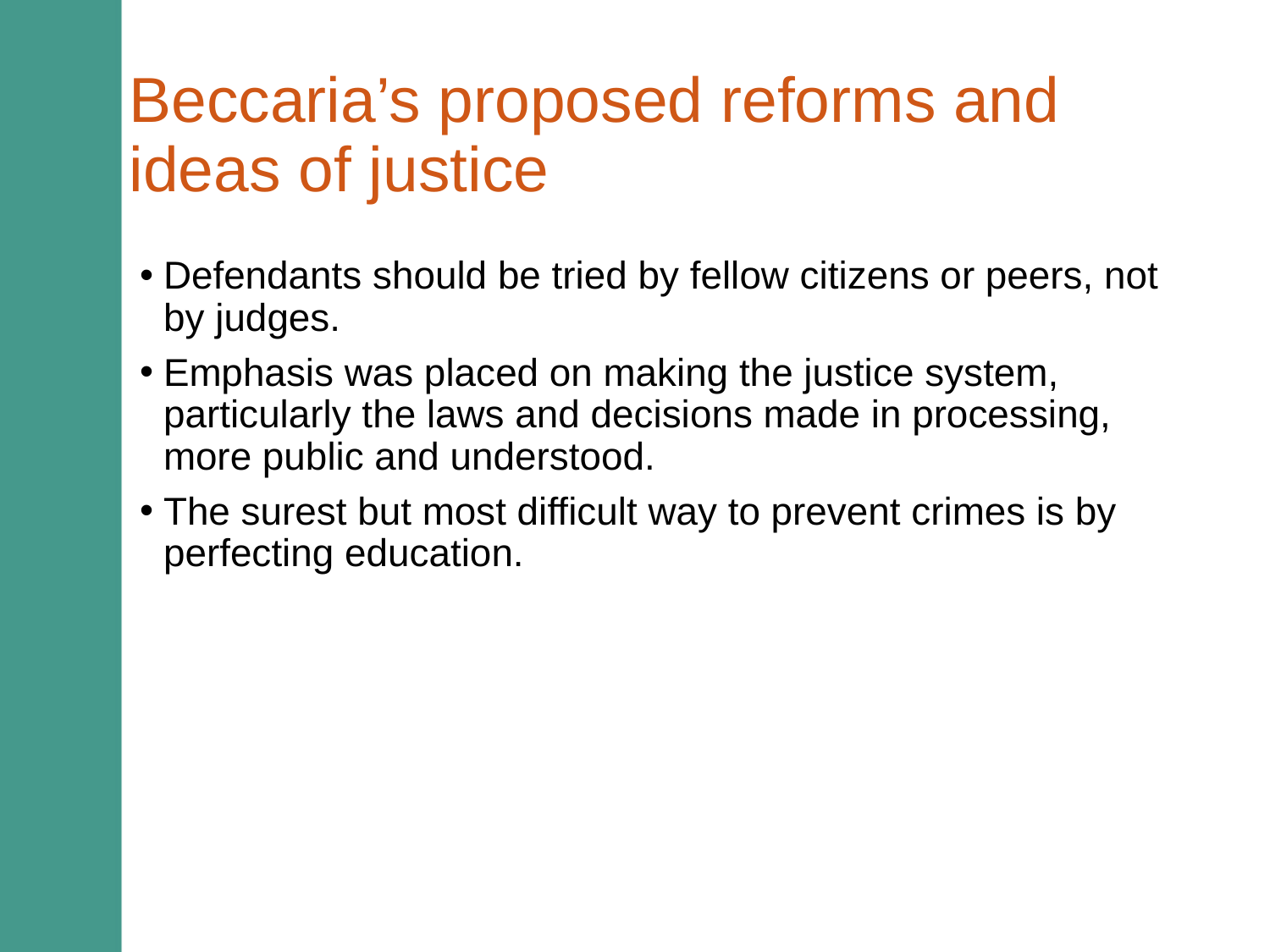

# Beccaria’s proposed reforms and ideas of justice
Defendants should be tried by fellow citizens or peers, not by judges.
Emphasis was placed on making the justice system, particularly the laws and decisions made in processing, more public and understood.
The surest but most difficult way to prevent crimes is by perfecting education.